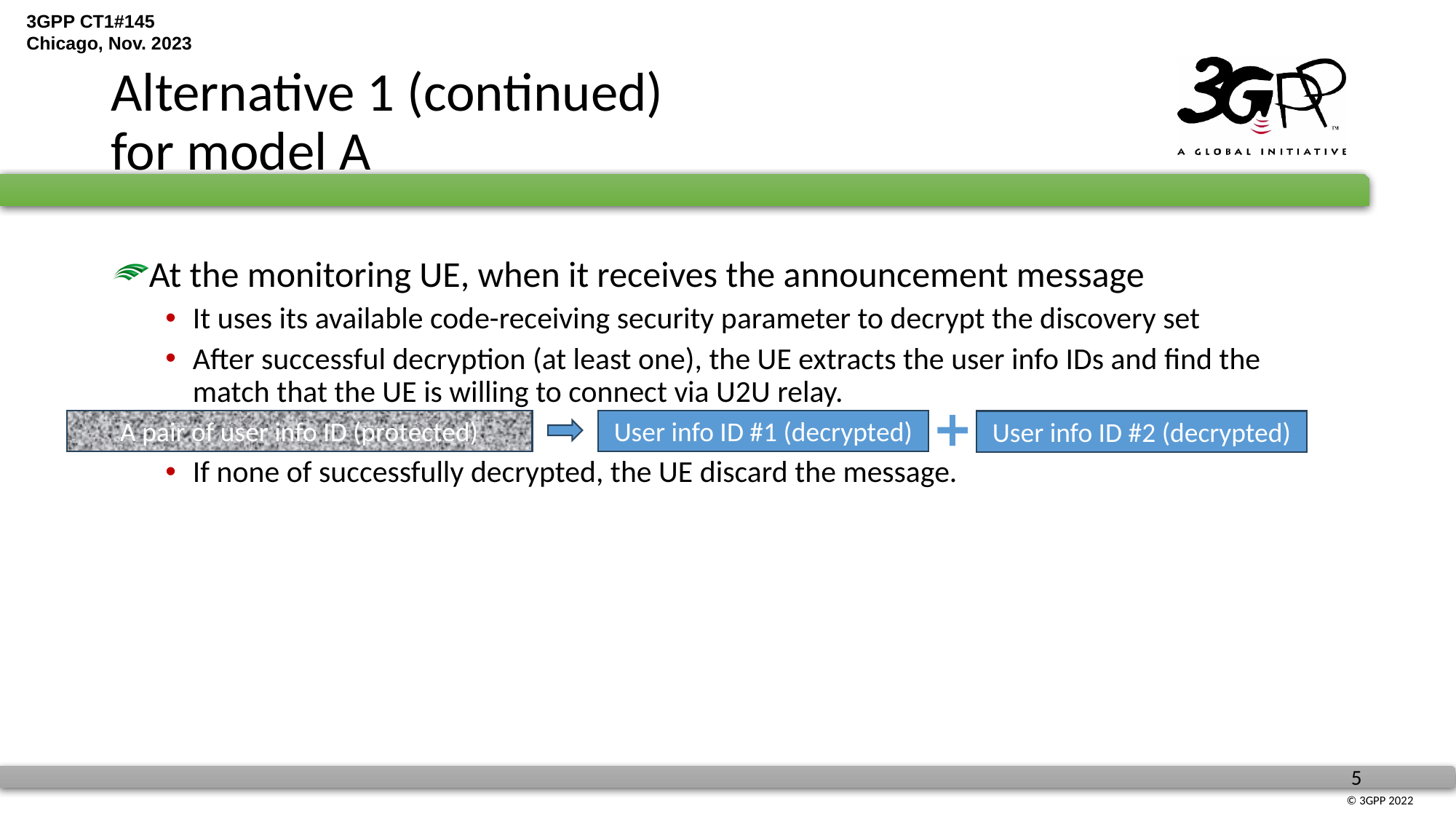

# Alternative 1 (continued) for model A
At the monitoring UE, when it receives the announcement message
It uses its available code-receiving security parameter to decrypt the discovery set
After successful decryption (at least one), the UE extracts the user info IDs and find the match that the UE is willing to connect via U2U relay.

If none of successfully decrypted, the UE discard the message.
A pair of user info ID (protected)
User info ID #1 (decrypted)
User info ID #2 (decrypted)